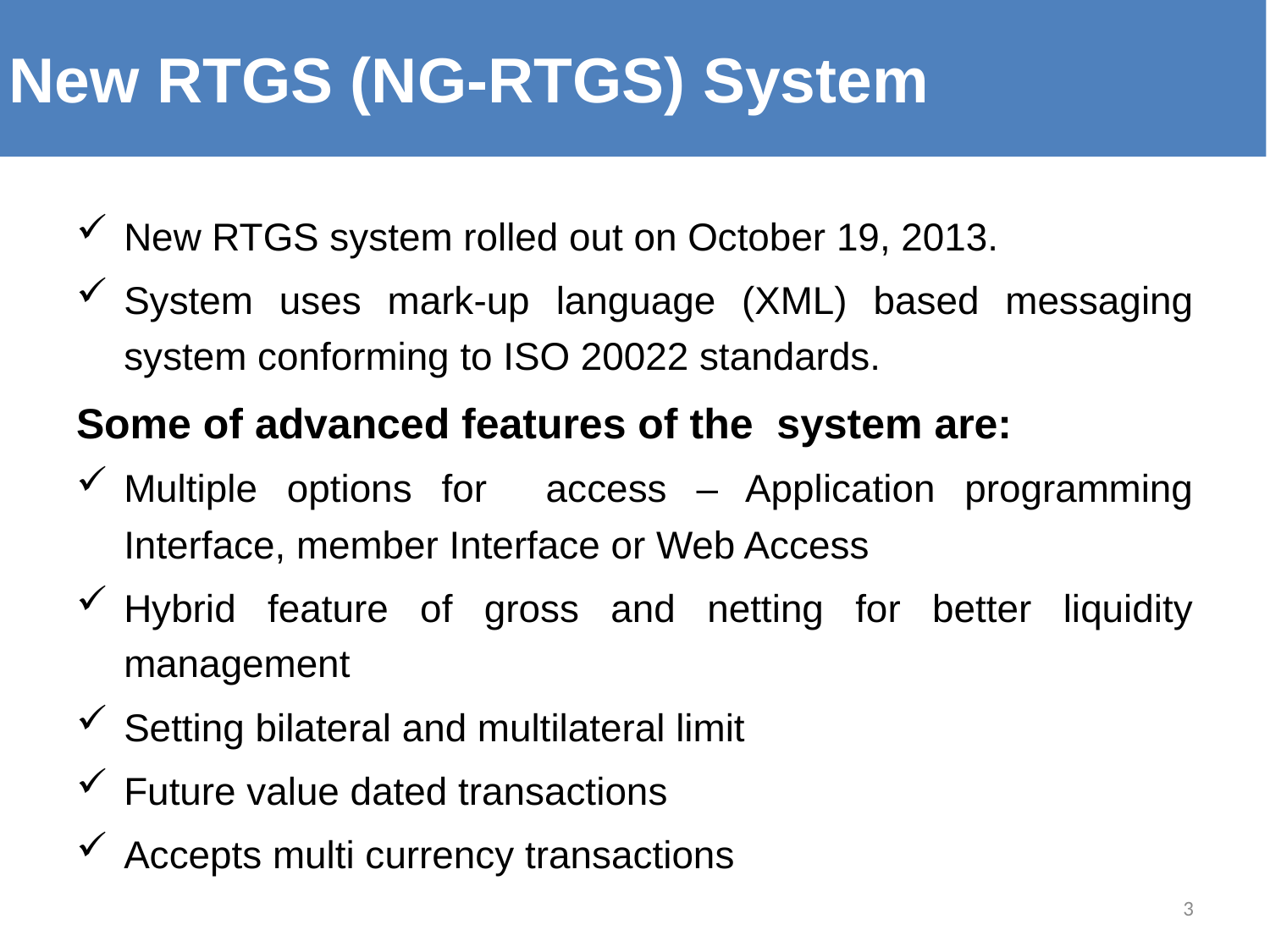

# New RTGS (NG-RTGS) System
New RTGS system rolled out on October 19, 2013.
System uses mark-up language (XML) based messaging system conforming to ISO 20022 standards.
Some of advanced features of the  system are:
Multiple options for  access – Application programming Interface, member Interface or Web Access
Hybrid feature of gross and netting for better liquidity management
Setting bilateral and multilateral limit
Future value dated transactions
Accepts multi currency transactions

3